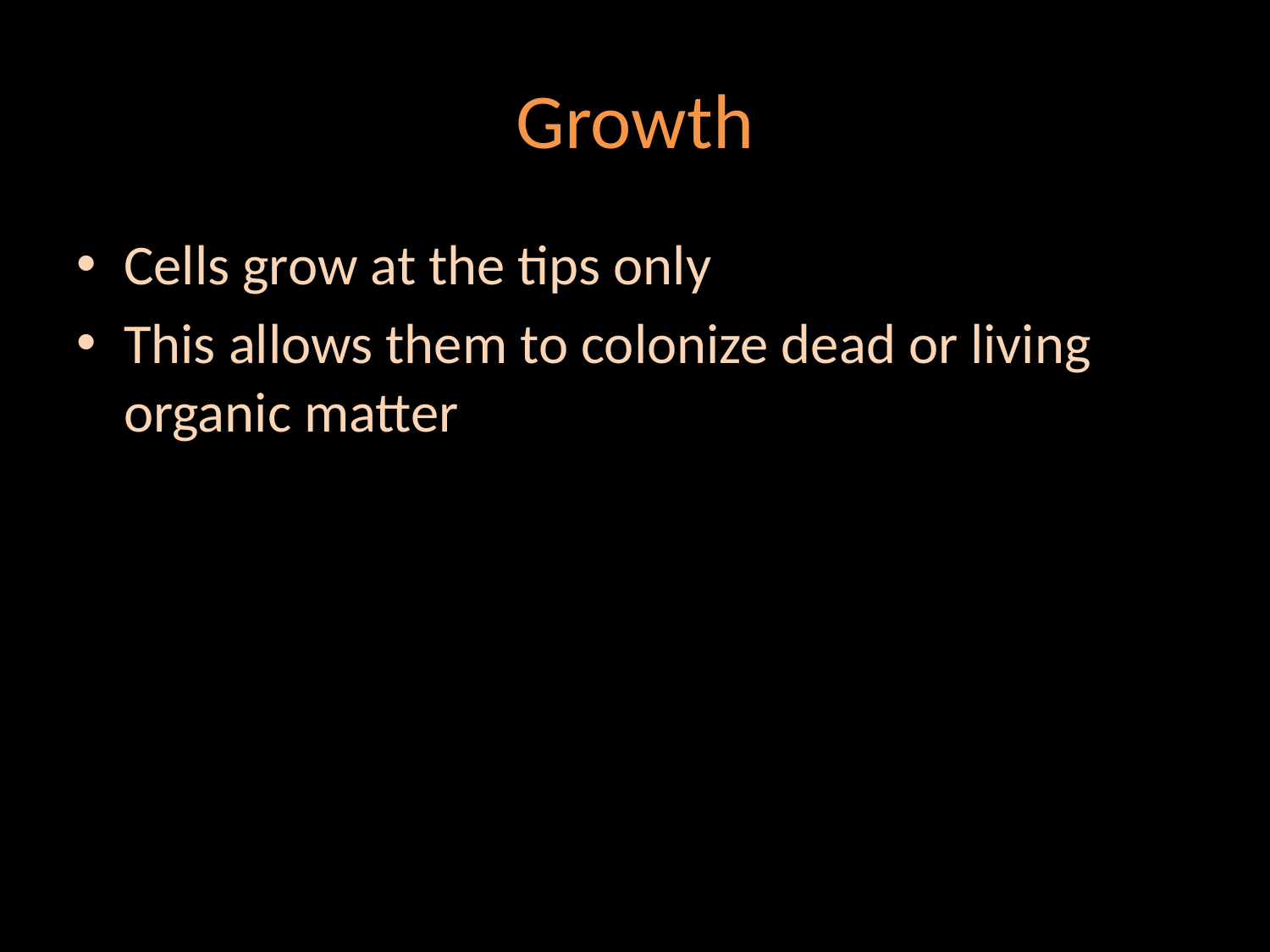

# Growth
Cells grow at the tips only
This allows them to colonize dead or living organic matter